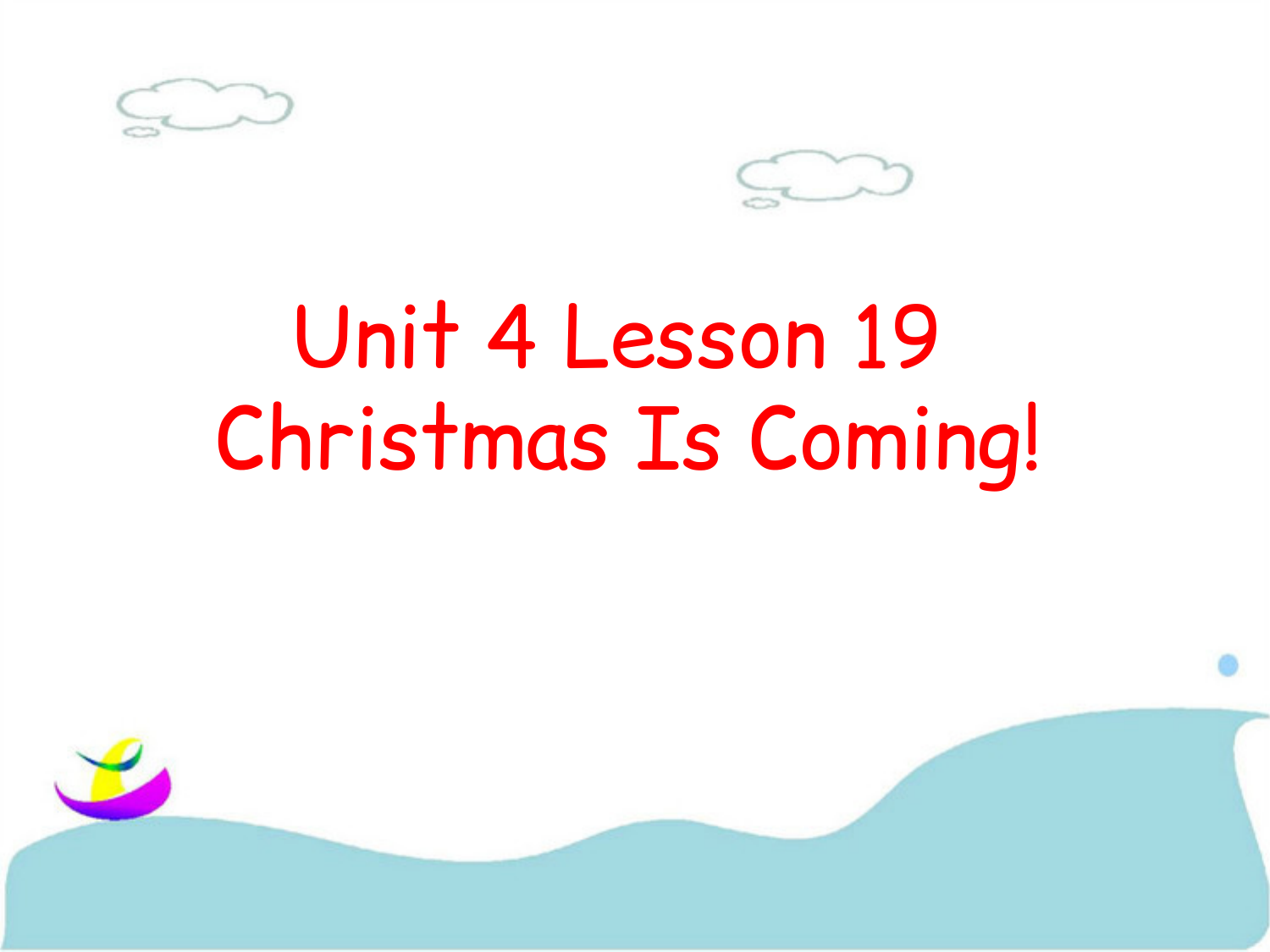

Unit 4 Lesson 19
Christmas Is Coming!